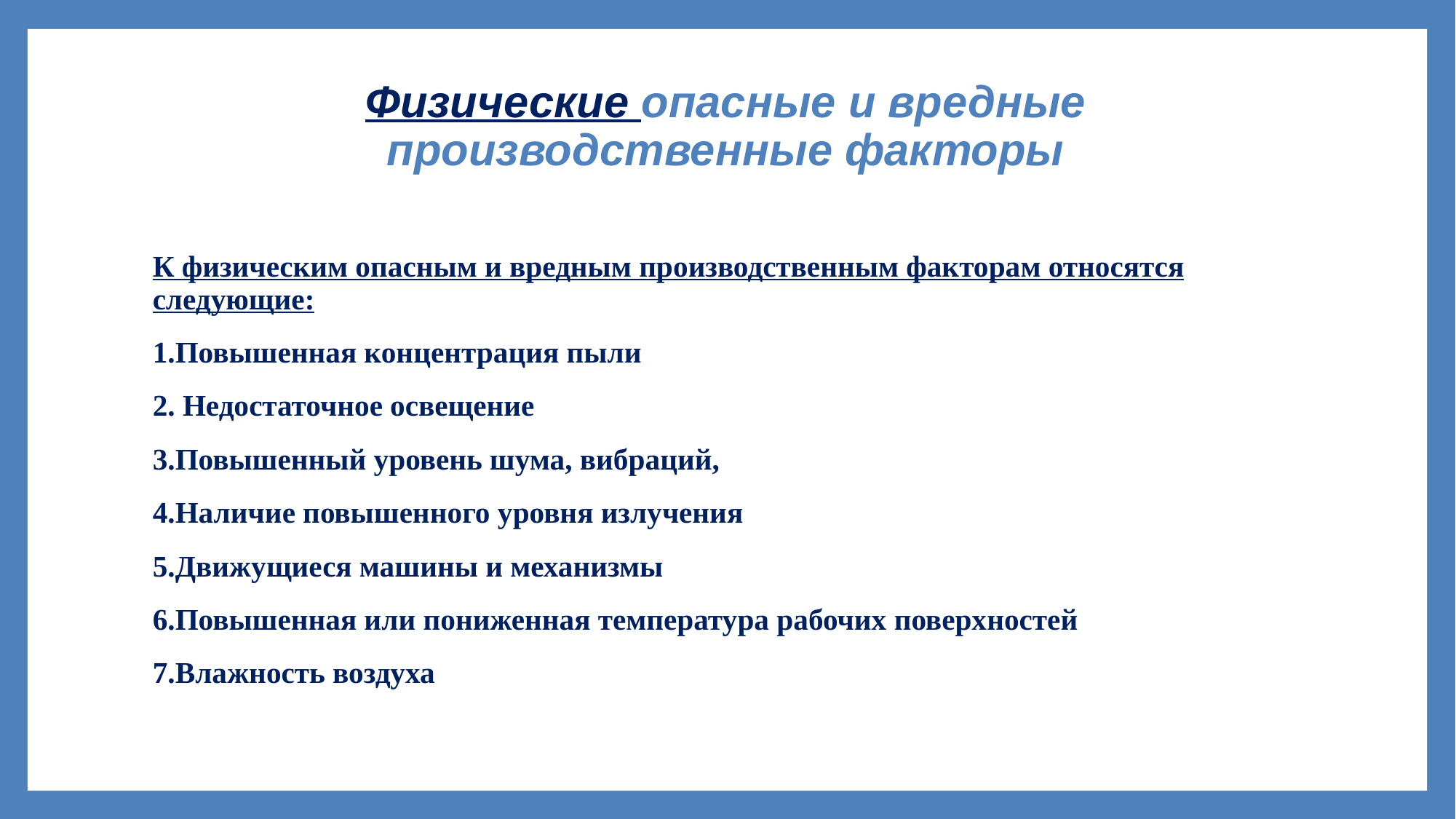

# Физические опасные и вредные производственные факторы
К физическим опасным и вредным производственным факторам относятся следующие:
1.Повышенная концентрация пыли
2. Недостаточное освещение
3.Повышенный уровень шума, вибраций,
4.Наличие повышенного уровня излучения
5.Движущиеся машины и механизмы
6.Повышенная или пониженная температура рабочих поверхностей
7.Влажность воздуха